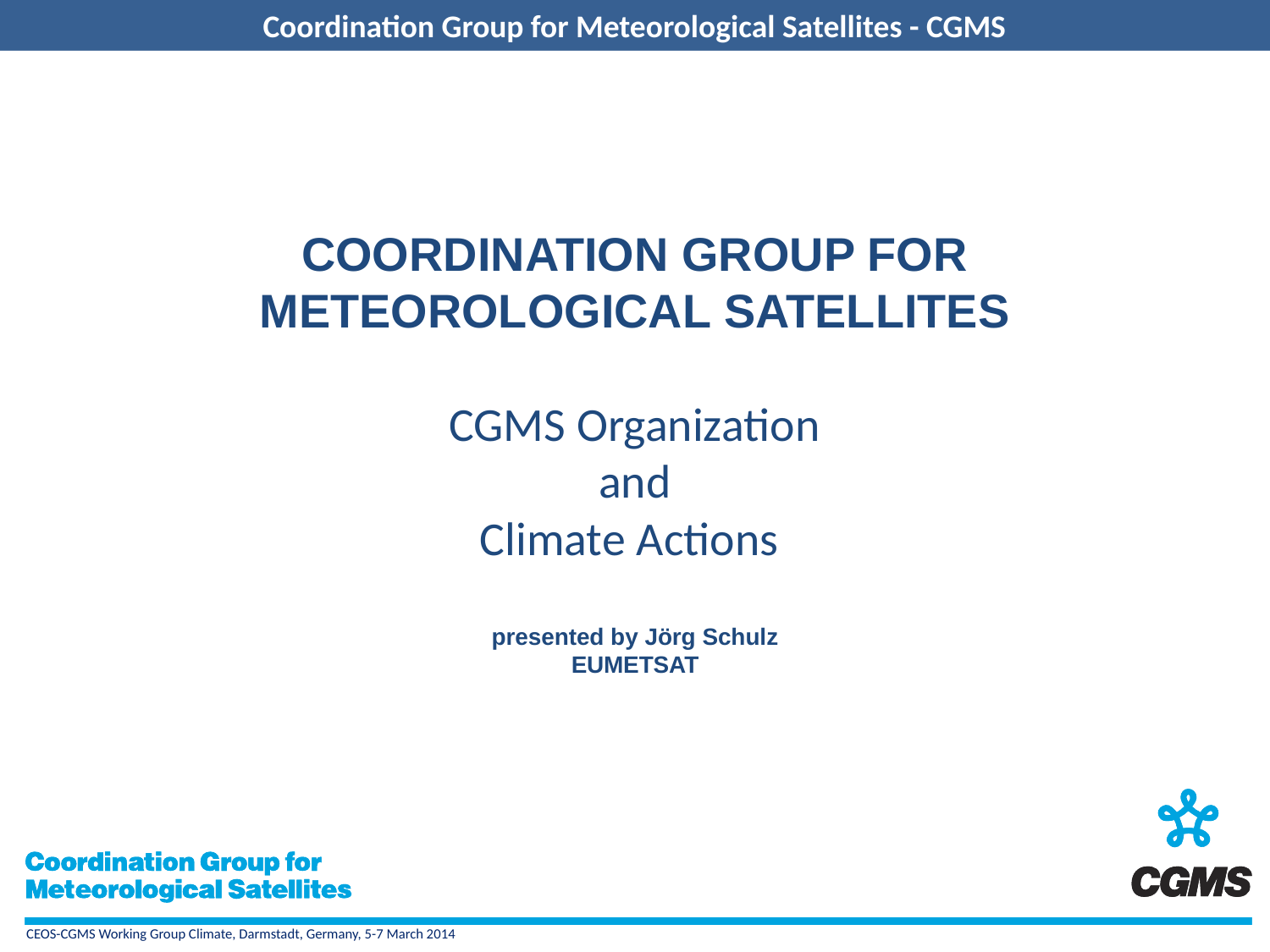

# COORDINATION GROUP FOR METEOROLOGICAL SATELLITES CGMS Organization and Climate Actions presented by Jörg Schulz EUMETSAT